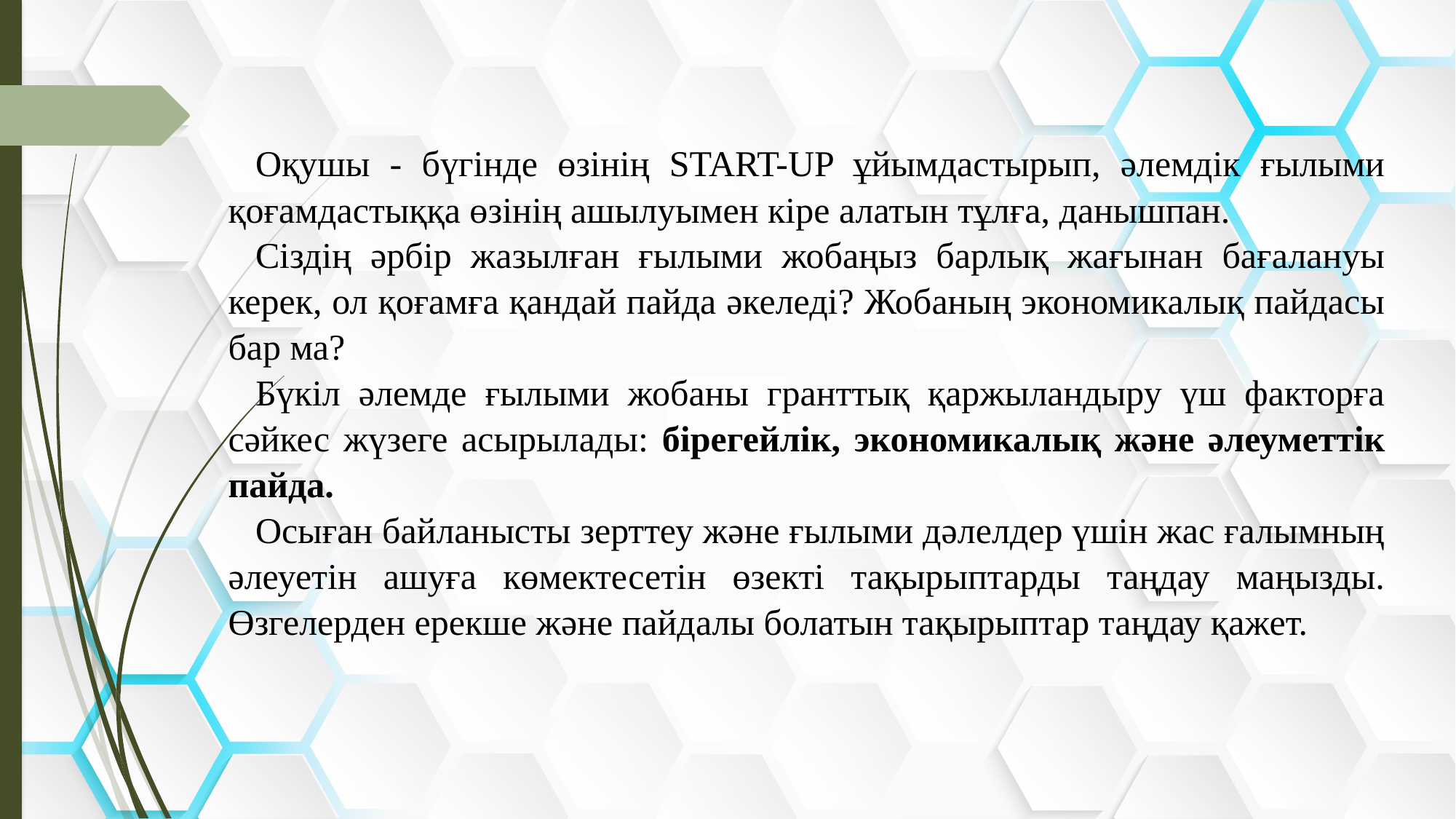

Оқушы - бүгінде өзінің START-UP ұйымдастырып, әлемдік ғылыми қоғамдастыққа өзінің ашылуымен кіре алатын тұлға, данышпан.
Сіздің әрбір жазылған ғылыми жобаңыз барлық жағынан бағалануы керек, ол қоғамға қандай пайда әкеледі? Жобаның экономикалық пайдасы бар ма?
Бүкіл әлемде ғылыми жобаны гранттық қаржыландыру үш факторға сәйкес жүзеге асырылады: бірегейлік, экономикалық және әлеуметтік пайда.
Осыған байланысты зерттеу және ғылыми дәлелдер үшін жас ғалымның әлеуетін ашуға көмектесетін өзекті тақырыптарды таңдау маңызды. Өзгелерден ерекше және пайдалы болатын тақырыптар таңдау қажет.